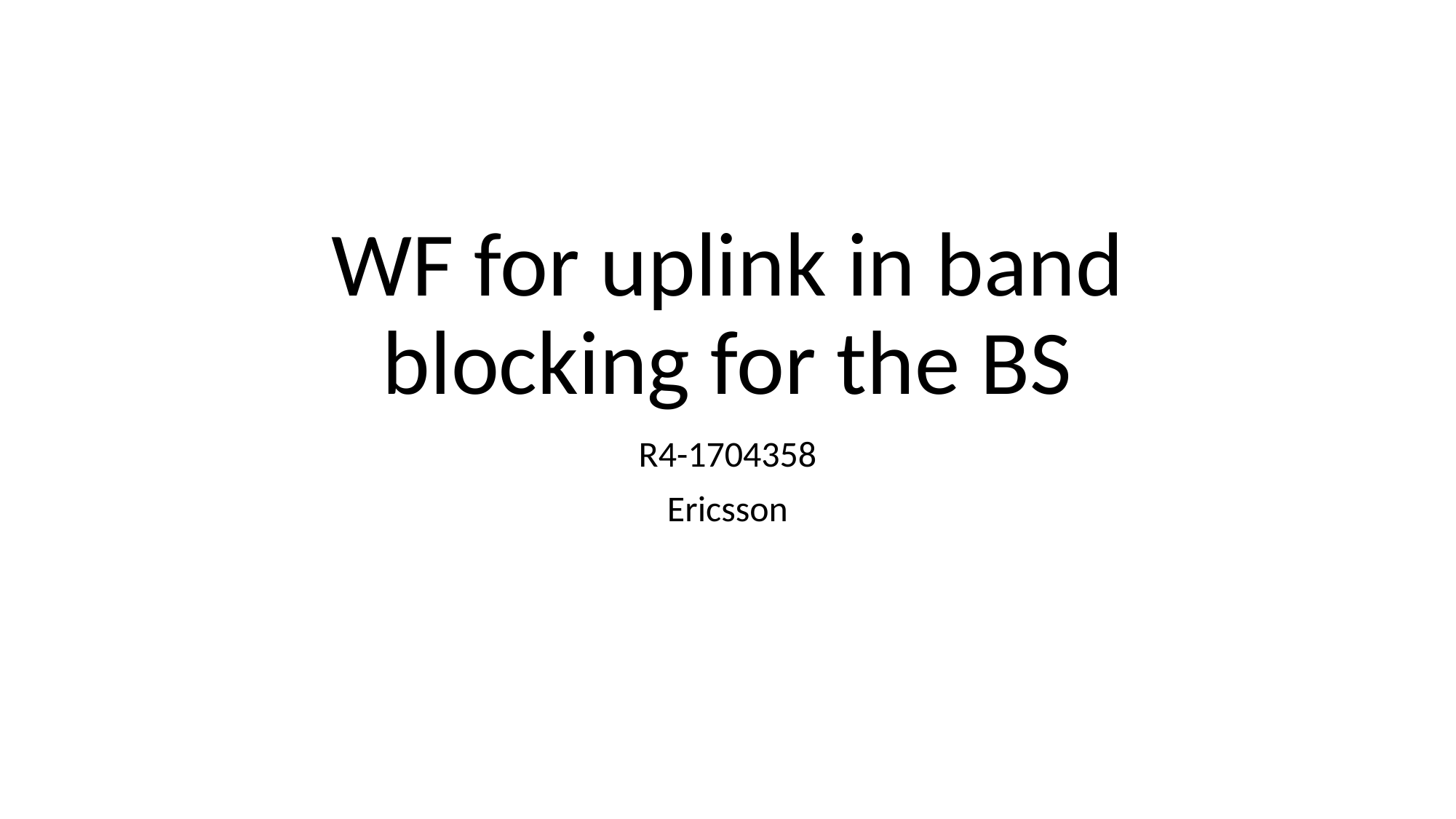

# WF for uplink in band blocking for the BS
R4-1704358
Ericsson